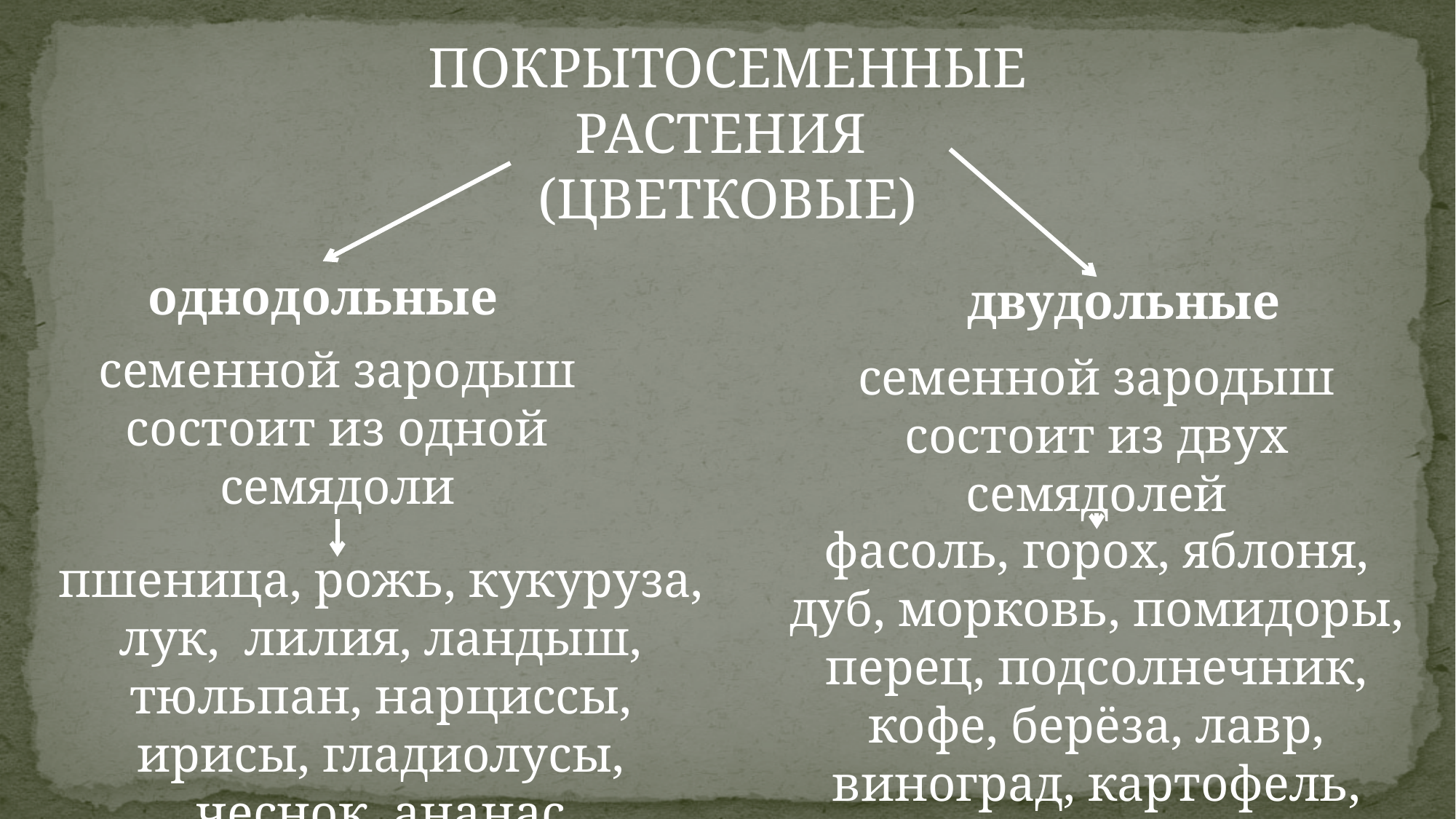

ПОКРЫТОСЕМЕННЫЕ РАСТЕНИЯ
(ЦВЕТКОВЫЕ)
однодольные
двудольные
семенной зародыш состоит из одной семядоли
семенной зародыш состоит из двух семядолей
фасоль, горох, яблоня, дуб, морковь, помидоры, перец, подсолнечник, кофе, берёза, лавр, виноград, картофель, гречиха
пшеница, рожь, кукуруза, лук,  лилия, ландыш, тюльпан, нарциссы, ирисы, гладиолусы, чеснок, ананас